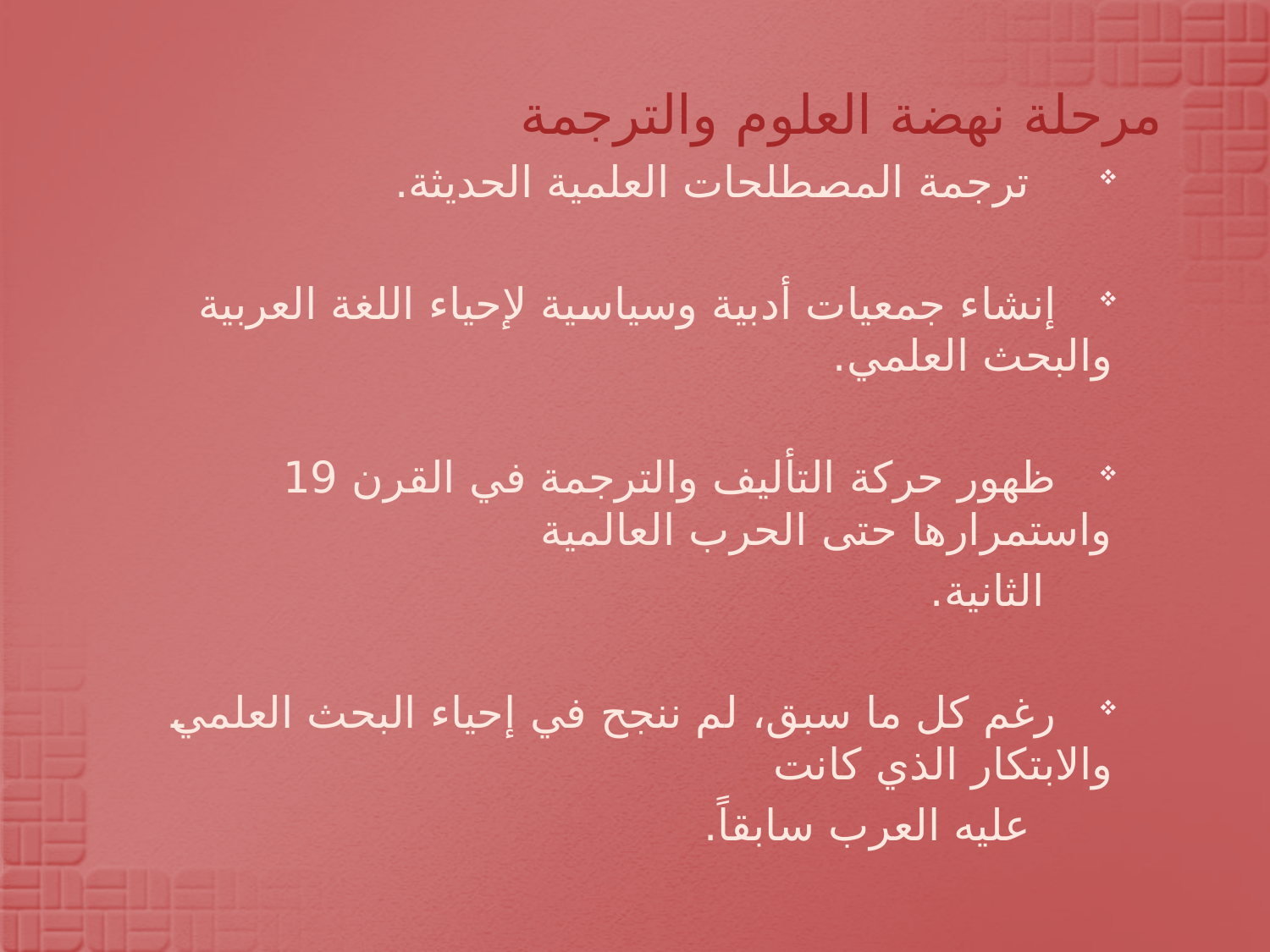

مرحلة نهضة العلوم والترجمة
     ترجمة المصطلحات العلمية الحديثة.

   إنشاء جمعيات أدبية وسياسية لإحياء اللغة العربية والبحث العلمي.

   ظهور حركة التأليف والترجمة في القرن 19 واستمرارها حتى الحرب العالمية
     الثانية.

   رغم كل ما سبق، لم ننجح في إحياء البحث العلمي والابتكار الذي كانت
      عليه العرب سابقاً.